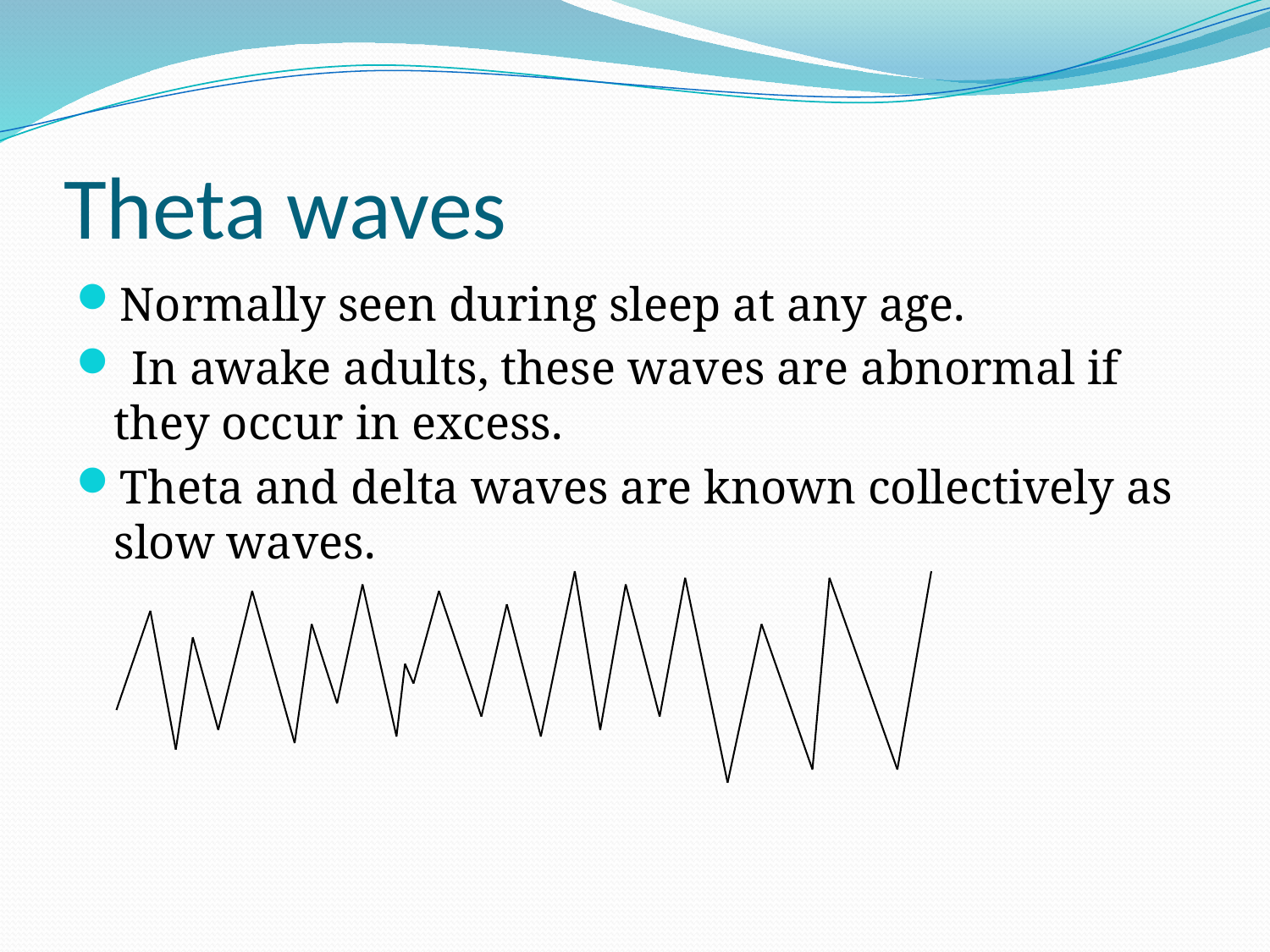

# Theta waves
Normally seen during sleep at any age.
 In awake adults, these waves are abnormal if they occur in excess.
Theta and delta waves are known collectively as slow waves.